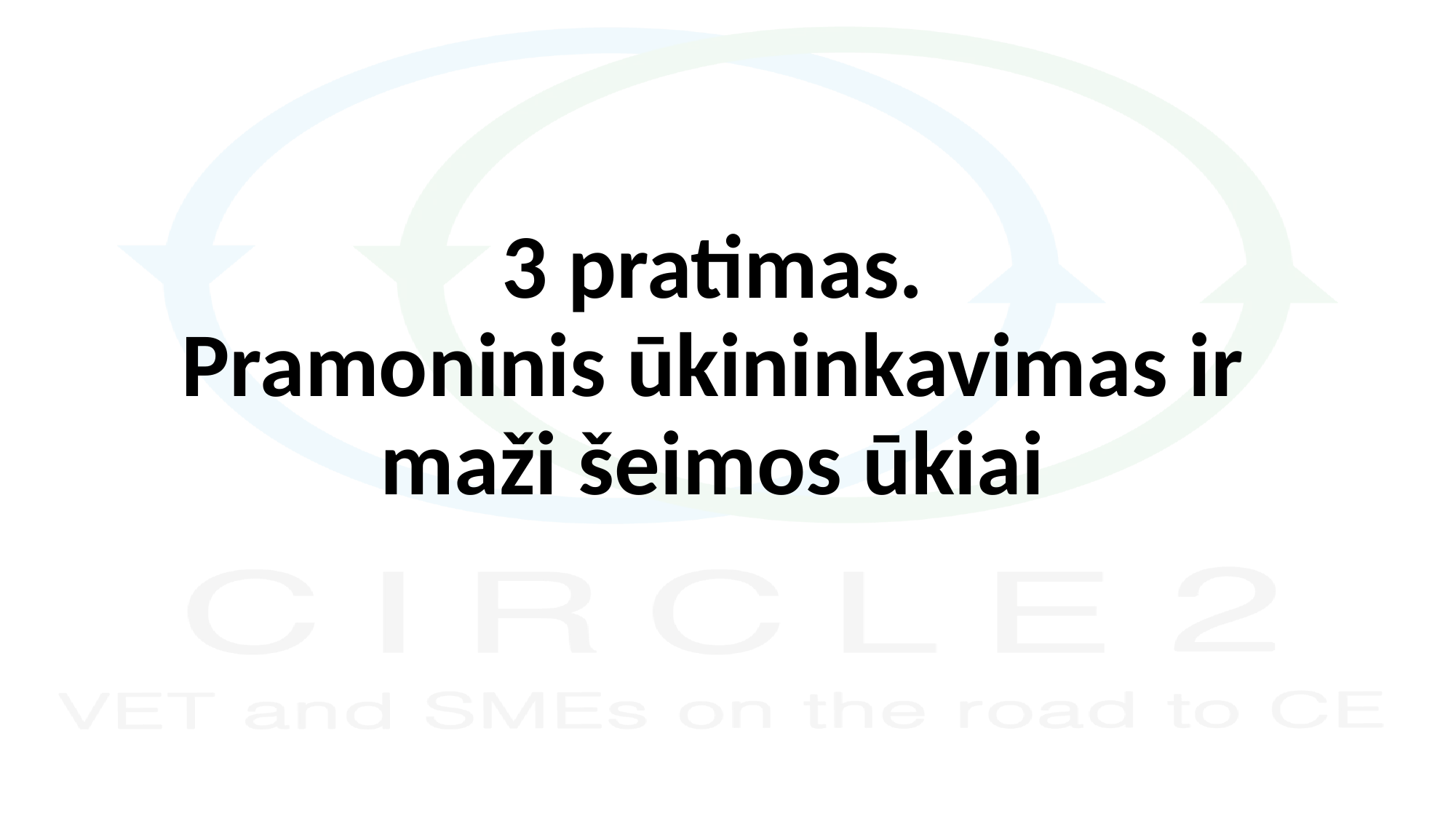

# 3 pratimas. Pramoninis ūkininkavimas ir maži šeimos ūkiai